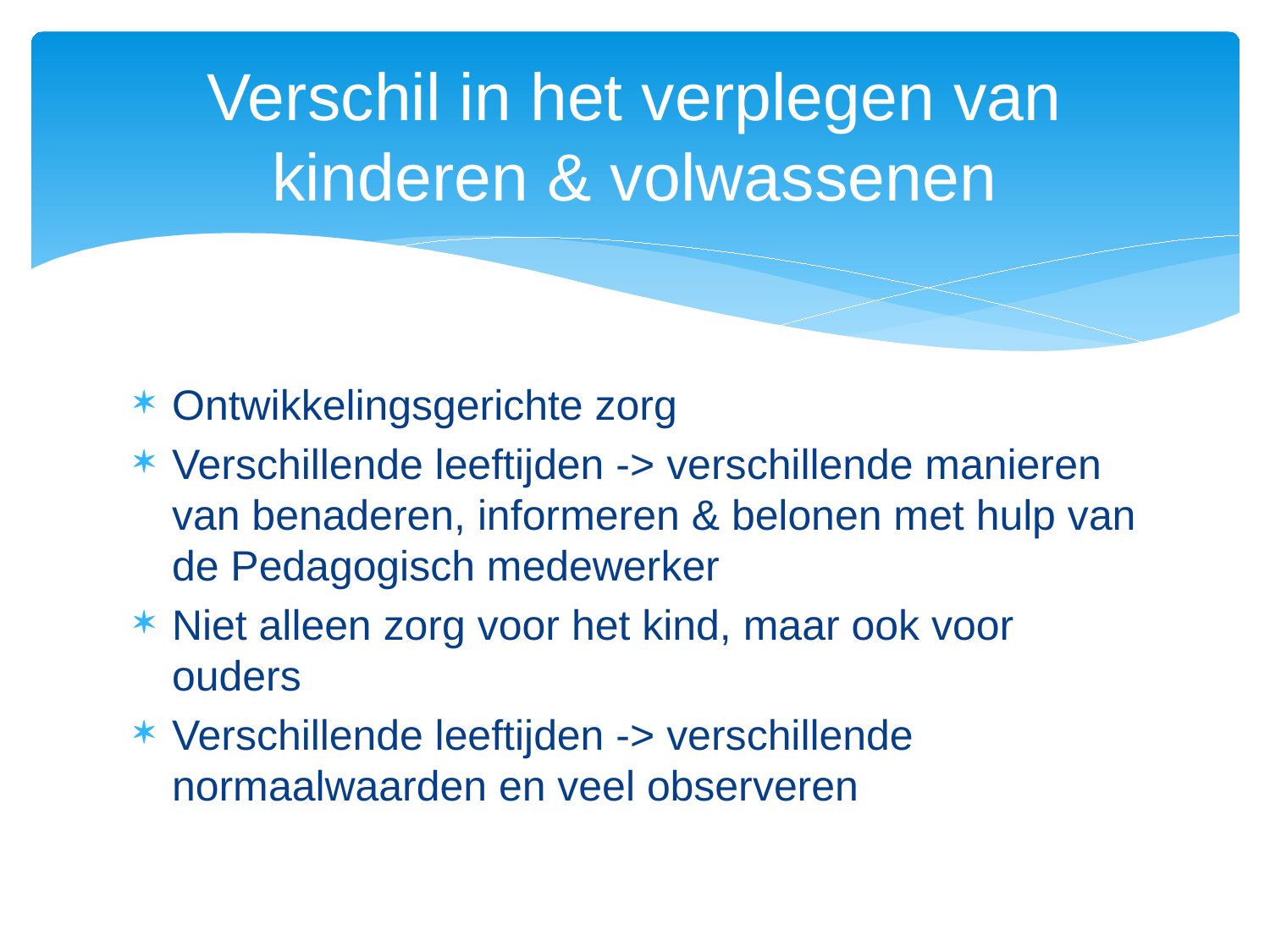

# Verschil in het verplegen van kinderen & volwassenen
Ontwikkelingsgerichte zorg
Verschillende leeftijden -> verschillende manieren van benaderen, informeren & belonen met hulp van de Pedagogisch medewerker
Niet alleen zorg voor het kind, maar ook voor ouders
Verschillende leeftijden -> verschillende normaalwaarden en veel observeren